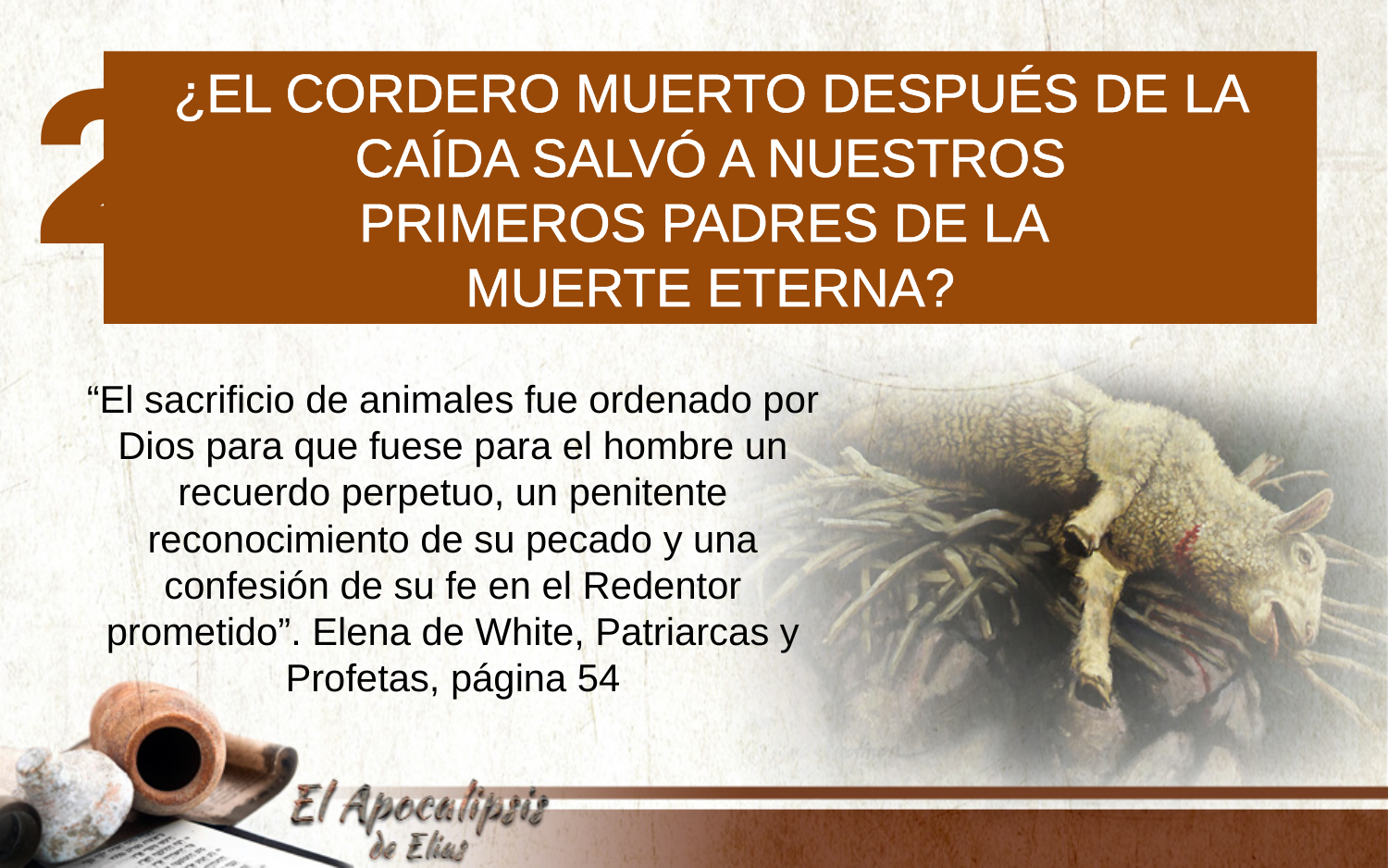

2
¿El cordero muerto después de la caída salvó a nuestros
primeros padres de la
muerte eterna?
“El sacrificio de animales fue ordenado por Dios para que fuese para el hombre un recuerdo perpetuo, un penitente reconocimiento de su pecado y una confesión de su fe en el Redentor prometido”. Elena de White, Patriarcas y Profetas, página 54